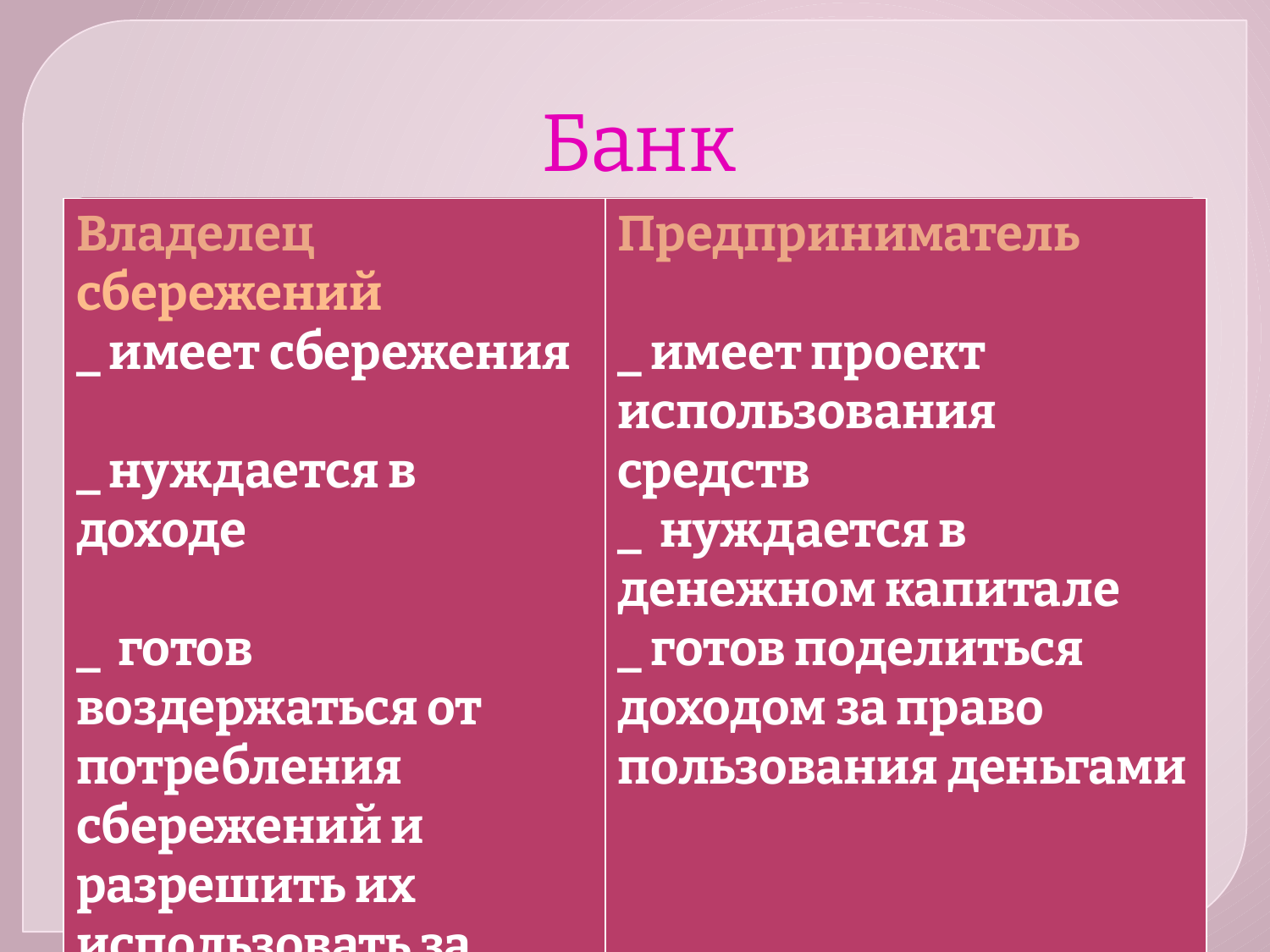

# Банк
| Владелец сбережений \_ имеет сбережения \_ нуждается в доходе \_ готов воздержаться от потребления сбережений и разрешить их использовать за плату | Предприниматель \_ имеет проект использования средств \_ нуждается в денежном капитале \_ готов поделиться доходом за право пользования деньгами |
| --- | --- |